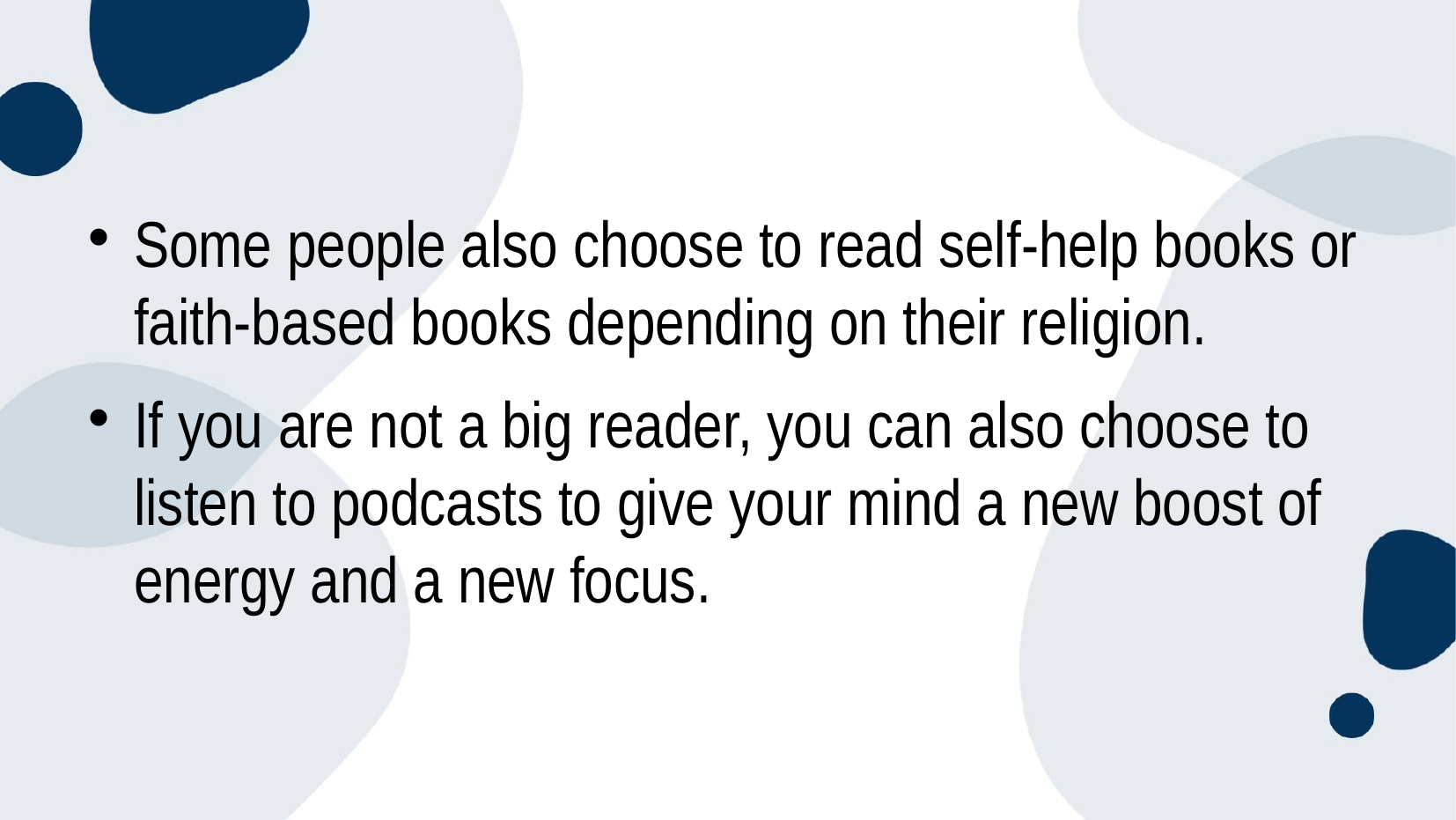

Some people also choose to read self-help books or faith-based books depending on their religion.
If you are not a big reader, you can also choose to listen to podcasts to give your mind a new boost of energy and a new focus.